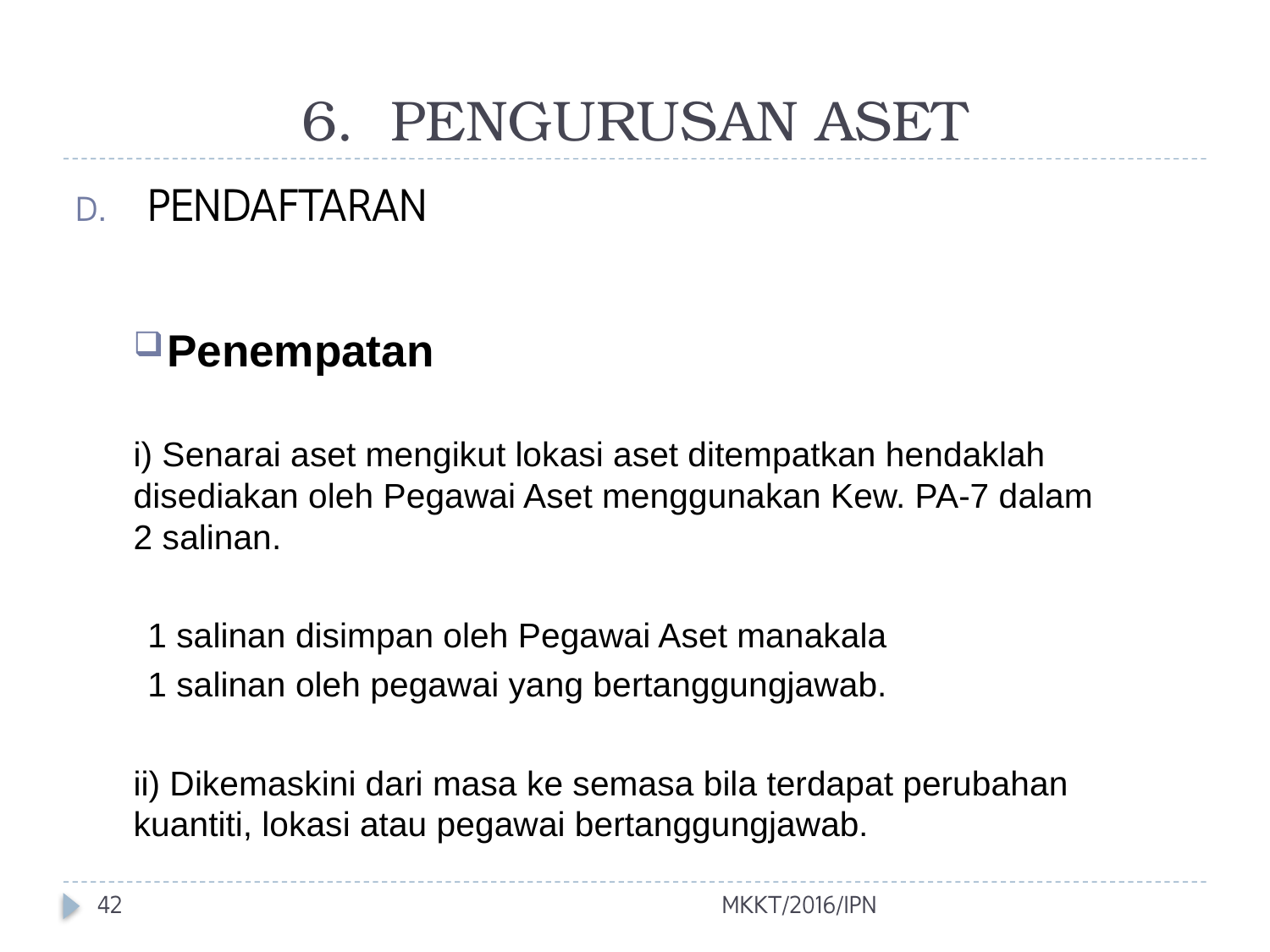

# 6.  PENGURUSAN ASET
PENDAFTARAN

Penempatan

i) Senarai aset mengikut lokasi aset ditempatkan hendaklah disediakan oleh Pegawai Aset menggunakan Kew. PA-7 dalam 2 salinan.

1 salinan disimpan oleh Pegawai Aset manakala
1 salinan oleh pegawai yang bertanggungjawab.

ii) Dikemaskini dari masa ke semasa bila terdapat perubahan kuantiti, lokasi atau pegawai bertanggungjawab.

42
MKKT/2016/IPN